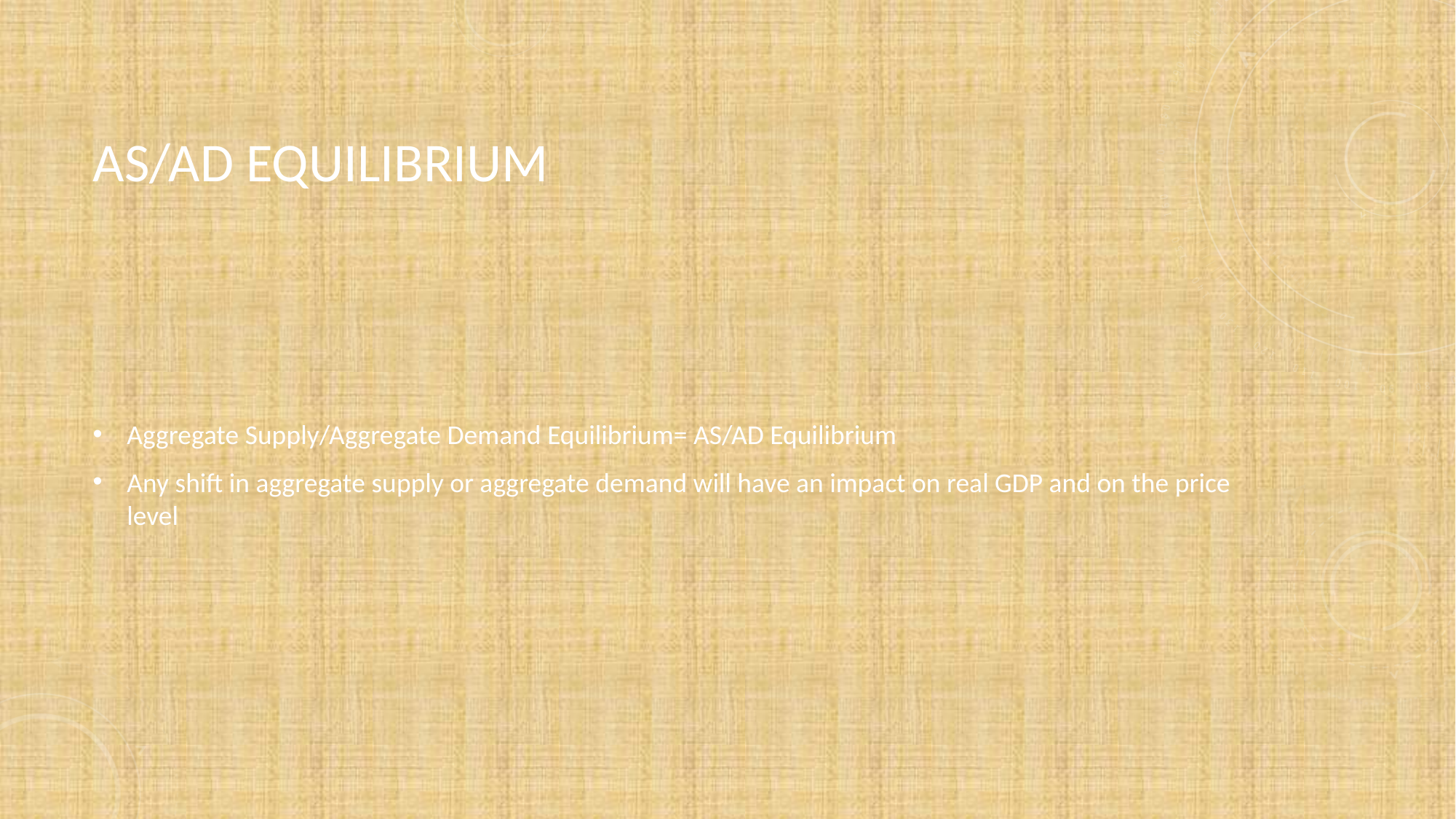

# AS/AD Equilibrium
Aggregate Supply/Aggregate Demand Equilibrium= AS/AD Equilibrium
Any shift in aggregate supply or aggregate demand will have an impact on real GDP and on the price level